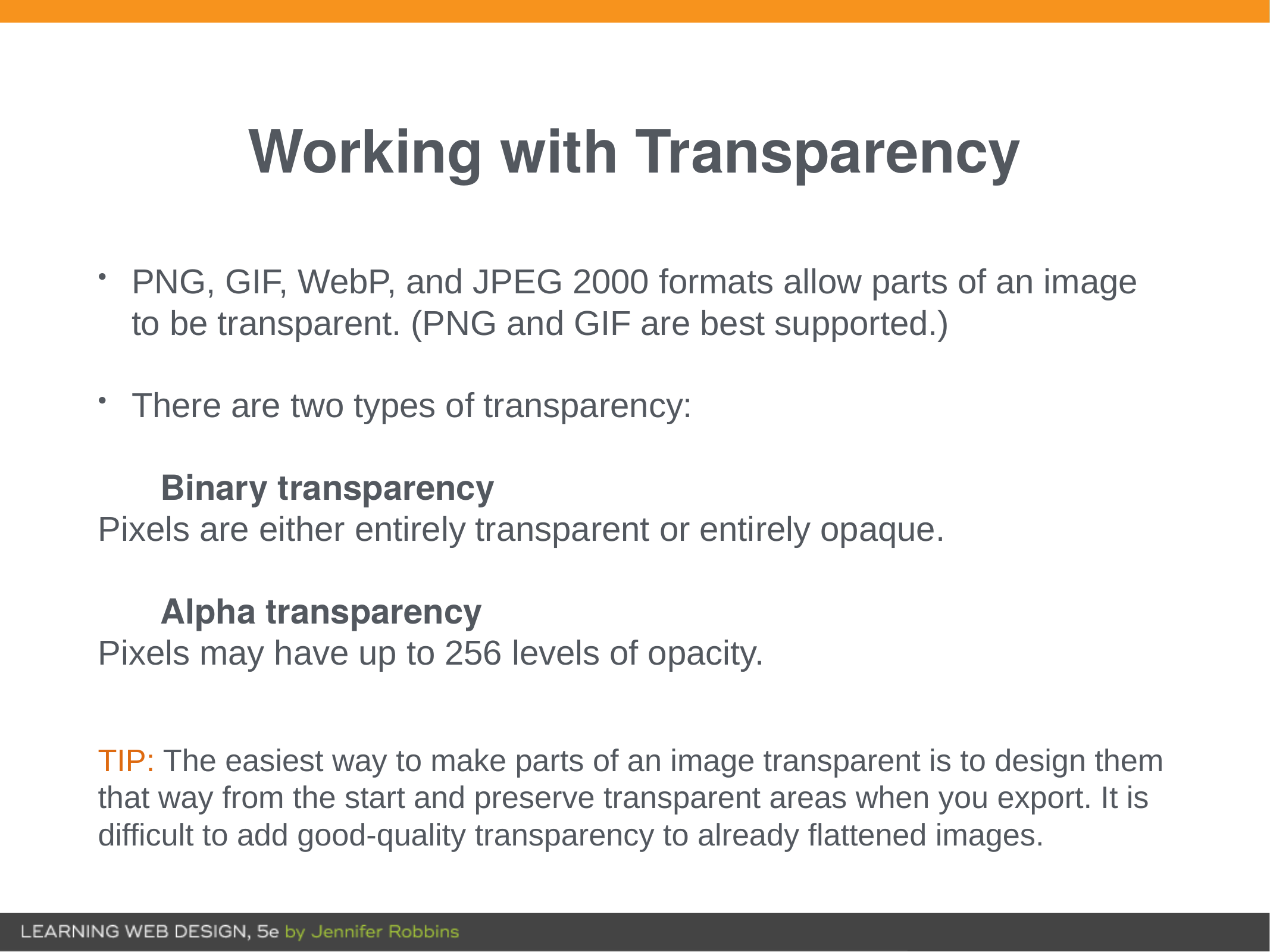

# Working with Transparency
PNG, GIF, WebP, and JPEG 2000 formats allow parts of an image to be transparent. (PNG and GIF are best supported.)
There are two types of transparency:
Binary transparency
Pixels are either entirely transparent or entirely opaque.
Alpha transparency
Pixels may have up to 256 levels of opacity.
TIP: The easiest way to make parts of an image transparent is to design them that way from the start and preserve transparent areas when you export. It is difficult to add good-quality transparency to already flattened images.